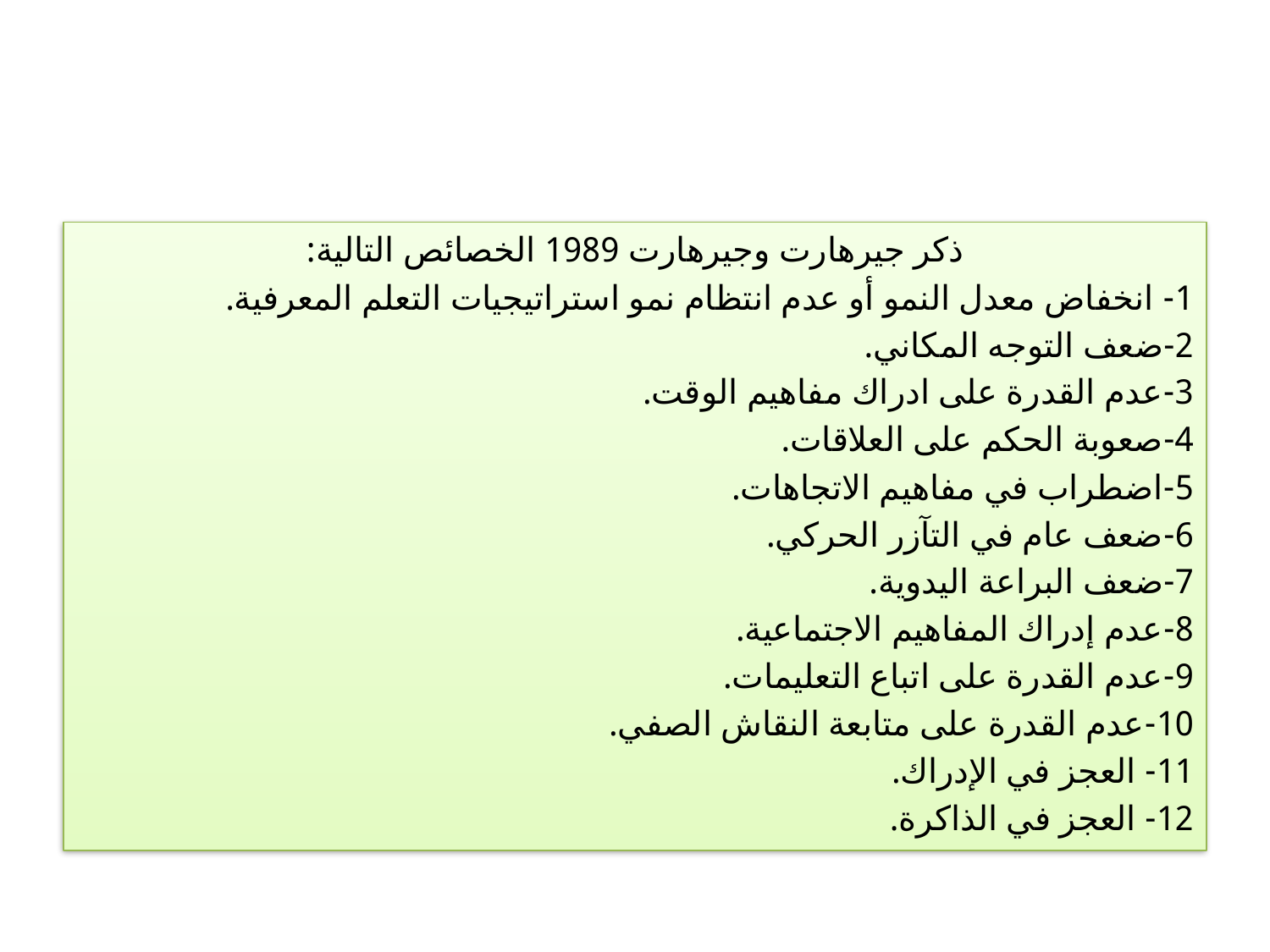

#
ذكر جيرهارت وجيرهارت 1989 الخصائص التالية:
1- انخفاض معدل النمو أو عدم انتظام نمو استراتيجيات التعلم المعرفية.
2-ضعف التوجه المكاني.
3-عدم القدرة على ادراك مفاهيم الوقت.
4-صعوبة الحكم على العلاقات.
5-اضطراب في مفاهيم الاتجاهات.
6-ضعف عام في التآزر الحركي.
7-ضعف البراعة اليدوية.
8-عدم إدراك المفاهيم الاجتماعية.
9-عدم القدرة على اتباع التعليمات.
10-عدم القدرة على متابعة النقاش الصفي.
11- العجز في الإدراك.
12- العجز في الذاكرة.